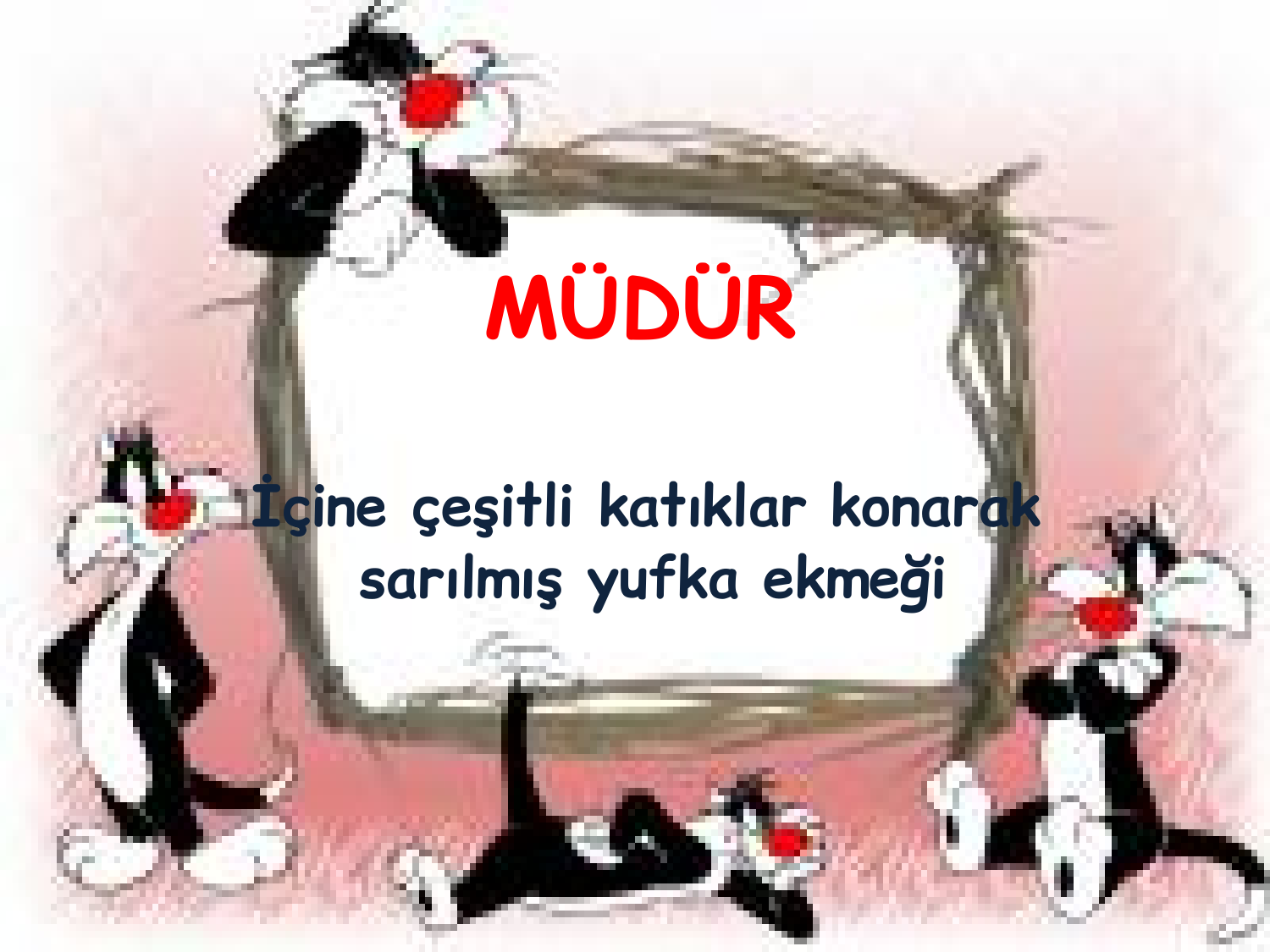

# MÜDÜR İçine çeşitli katıklar konarak sarılmış yufka ekmeği